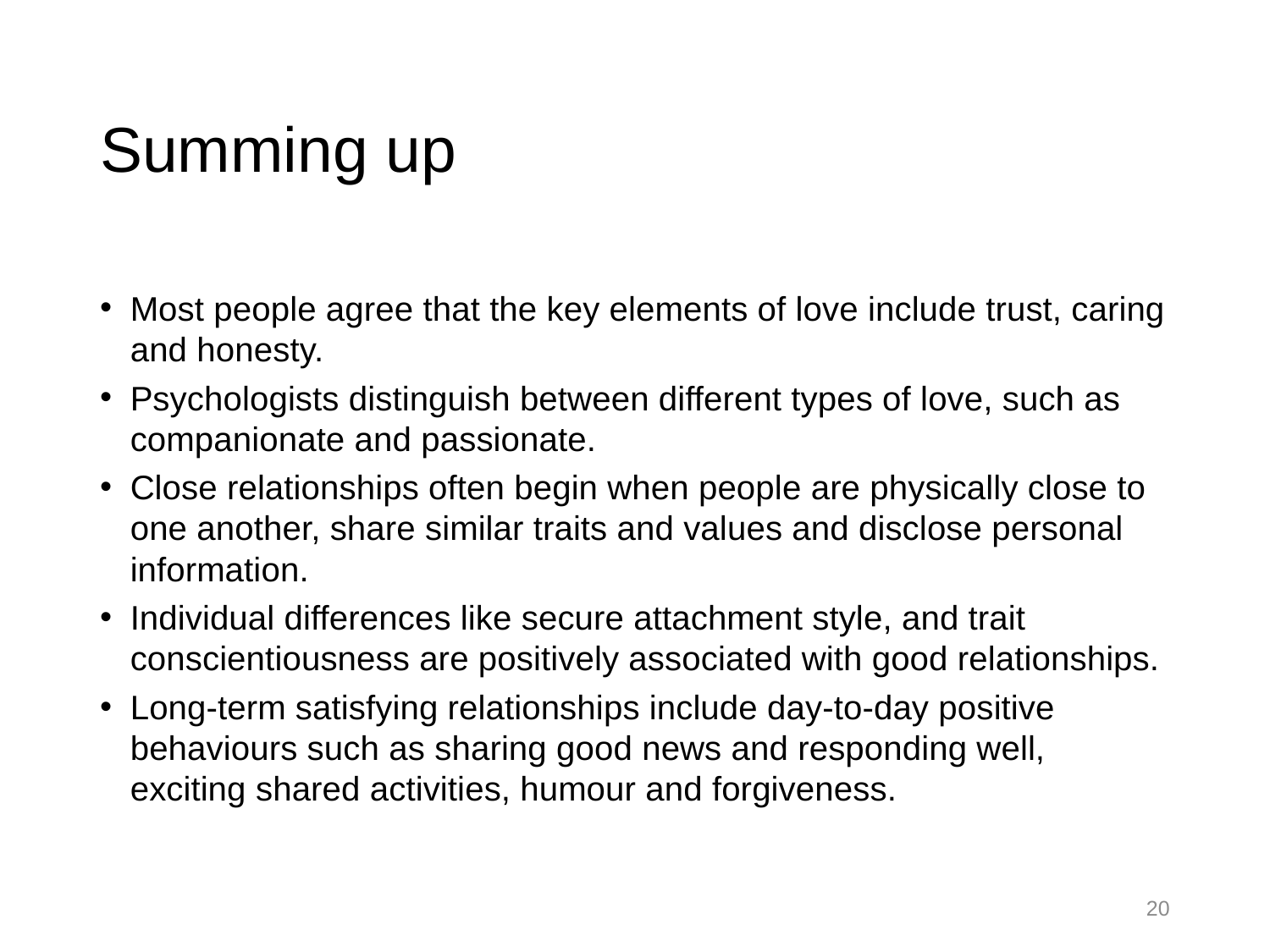

# Summing up
Most people agree that the key elements of love include trust, caring and honesty.
Psychologists distinguish between different types of love, such as companionate and passionate.
Close relationships often begin when people are physically close to one another, share similar traits and values and disclose personal information.
Individual differences like secure attachment style, and trait conscientiousness are positively associated with good relationships.
Long-term satisfying relationships include day-to-day positive behaviours such as sharing good news and responding well, exciting shared activities, humour and forgiveness.
20